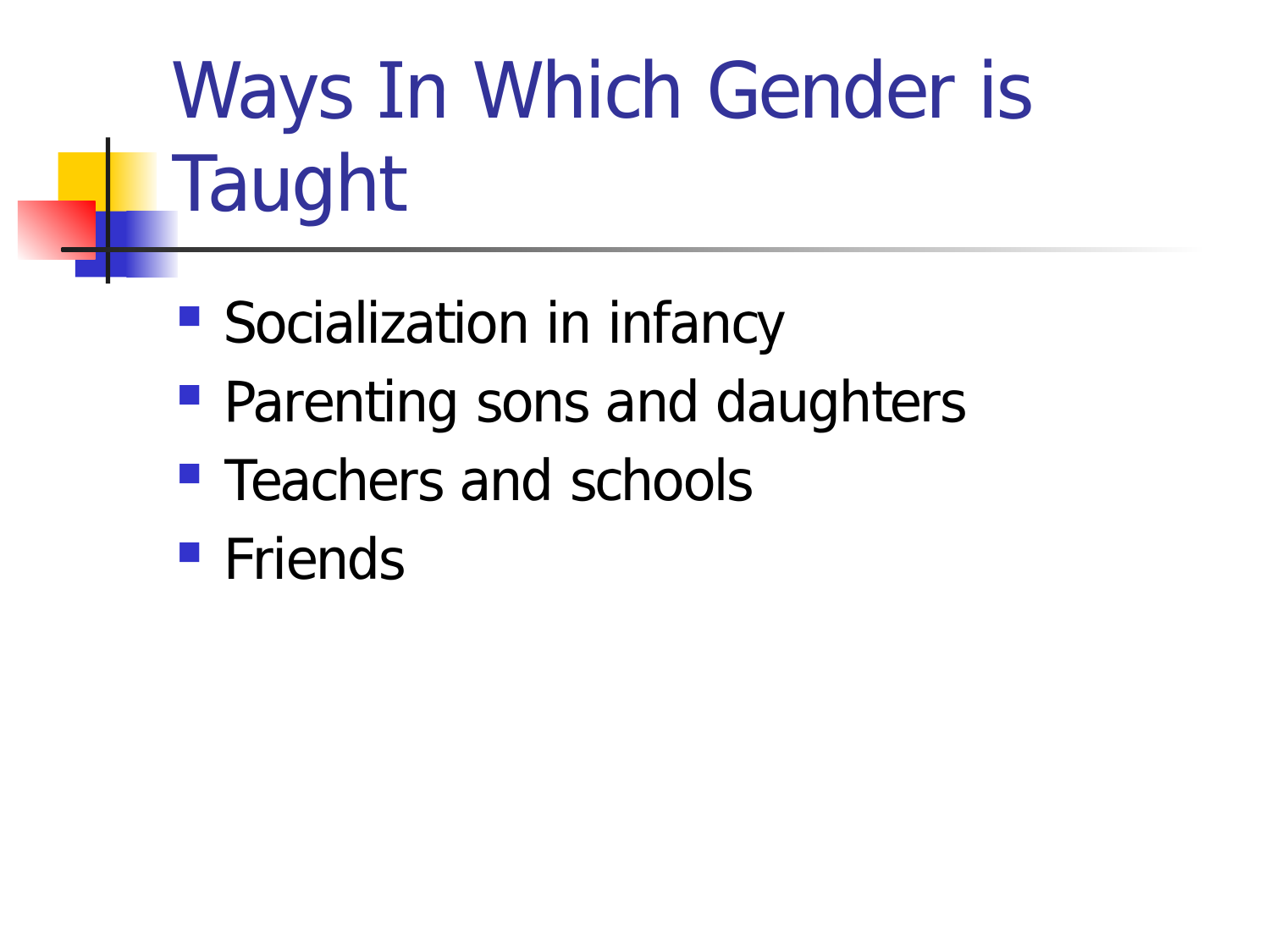

# Ways In Which Gender is Taught
Socialization in infancy
Parenting sons and daughters
Teachers and schools
Friends